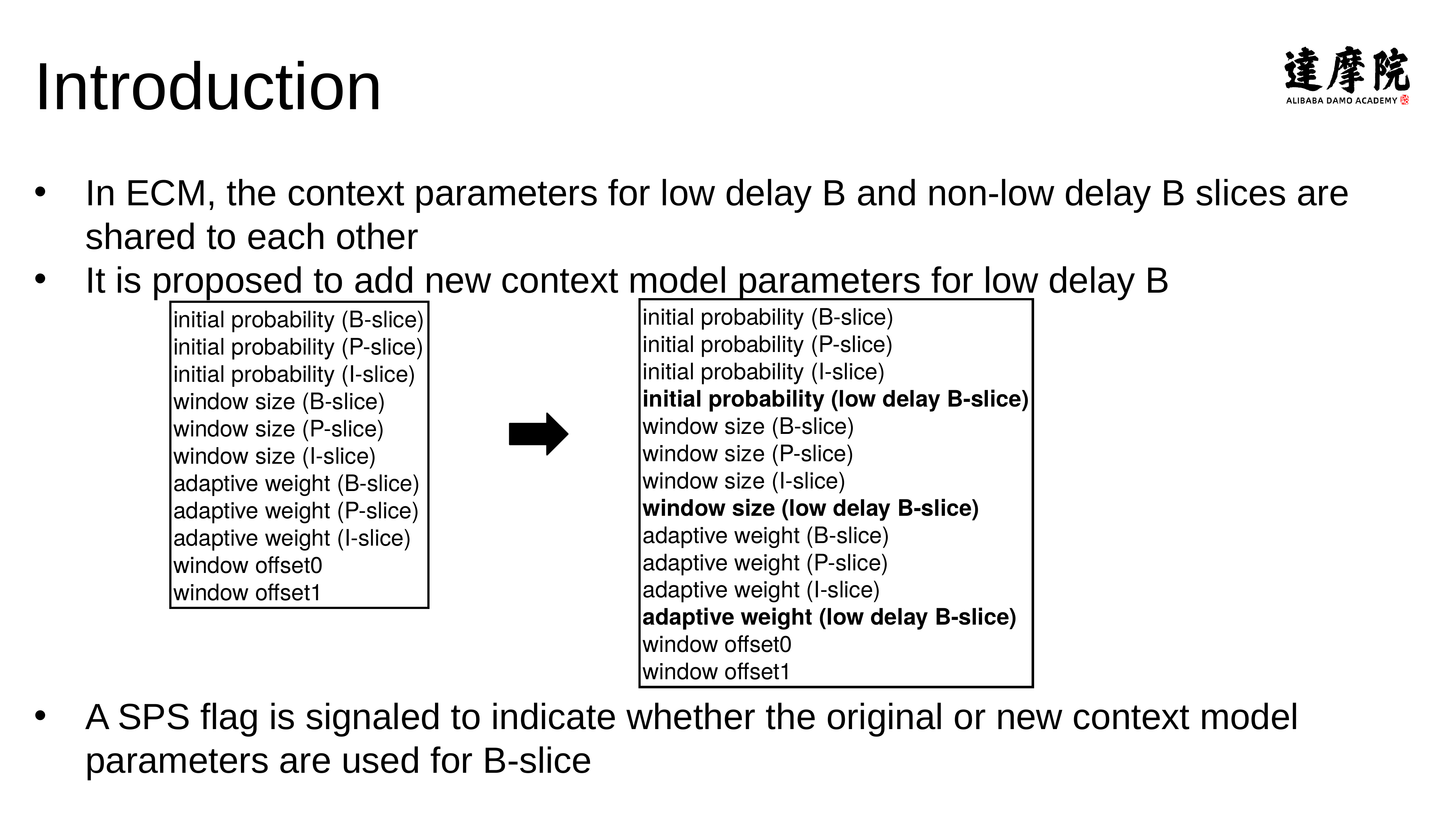

BBAAD9C20180234D78A0072836F0B99042B9B20B1A023BA0AAD98430B1382B056B46B738D1636B0C22092308C84662EB99F921AA31D02B511BBFC2F17AAE2DD524FCC1ADE02C8657A4982AF760424ABFE727E5B875AD4FD64887119CFF410CE8DCD624979E3
Introduction

In ECM, the context parameters for low delay B and non-low delay B slices are shared to each other
It is proposed to add new context model parameters for low delay B

A SPS flag is signaled to indicate whether the original or new context model parameters are used for B-slice

initial probability (B-slice)
initial probability (P-slice)
initial probability (I-slice)
initial probability (low delay B-slice)
window size (B-slice)
window size (P-slice)
window size (I-slice)
window size (low delay B-slice)
adaptive weight (B-slice)
adaptive weight (P-slice)
adaptive weight (I-slice)
adaptive weight (low delay B-slice)
window offset0
window offset1
initial probability (B-slice)
initial probability (P-slice)
initial probability (I-slice)
window size (B-slice)
window size (P-slice)
window size (I-slice)
adaptive weight (B-slice)
adaptive weight (P-slice)
adaptive weight (I-slice)
window offset0
window offset1